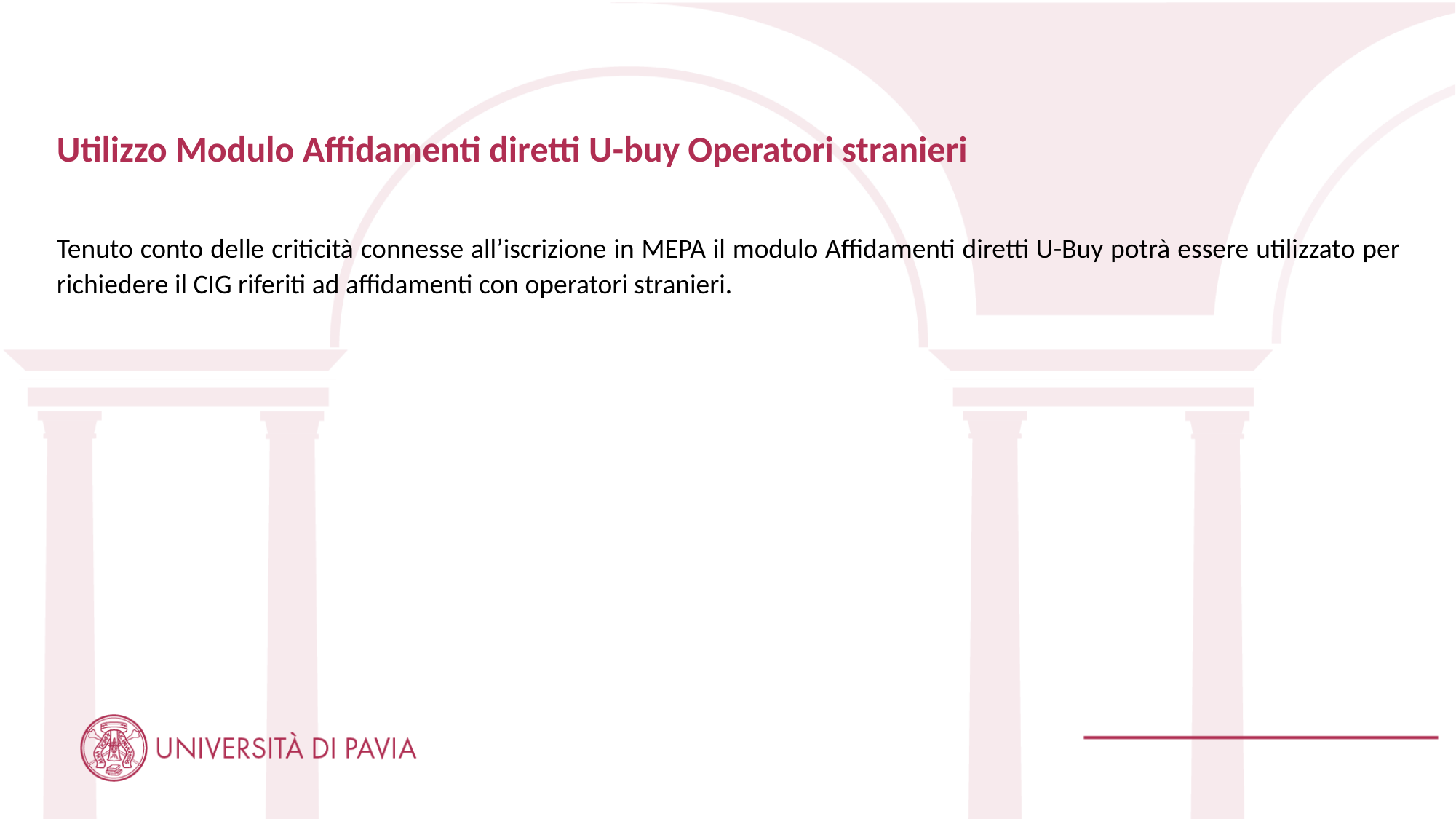

Utilizzo Modulo Affidamenti diretti U-buy Operatori stranieri

Tenuto conto delle criticità connesse all’iscrizione in MEPA il modulo Affidamenti diretti U-Buy potrà essere utilizzato per richiedere il CIG riferiti ad affidamenti con operatori stranieri.